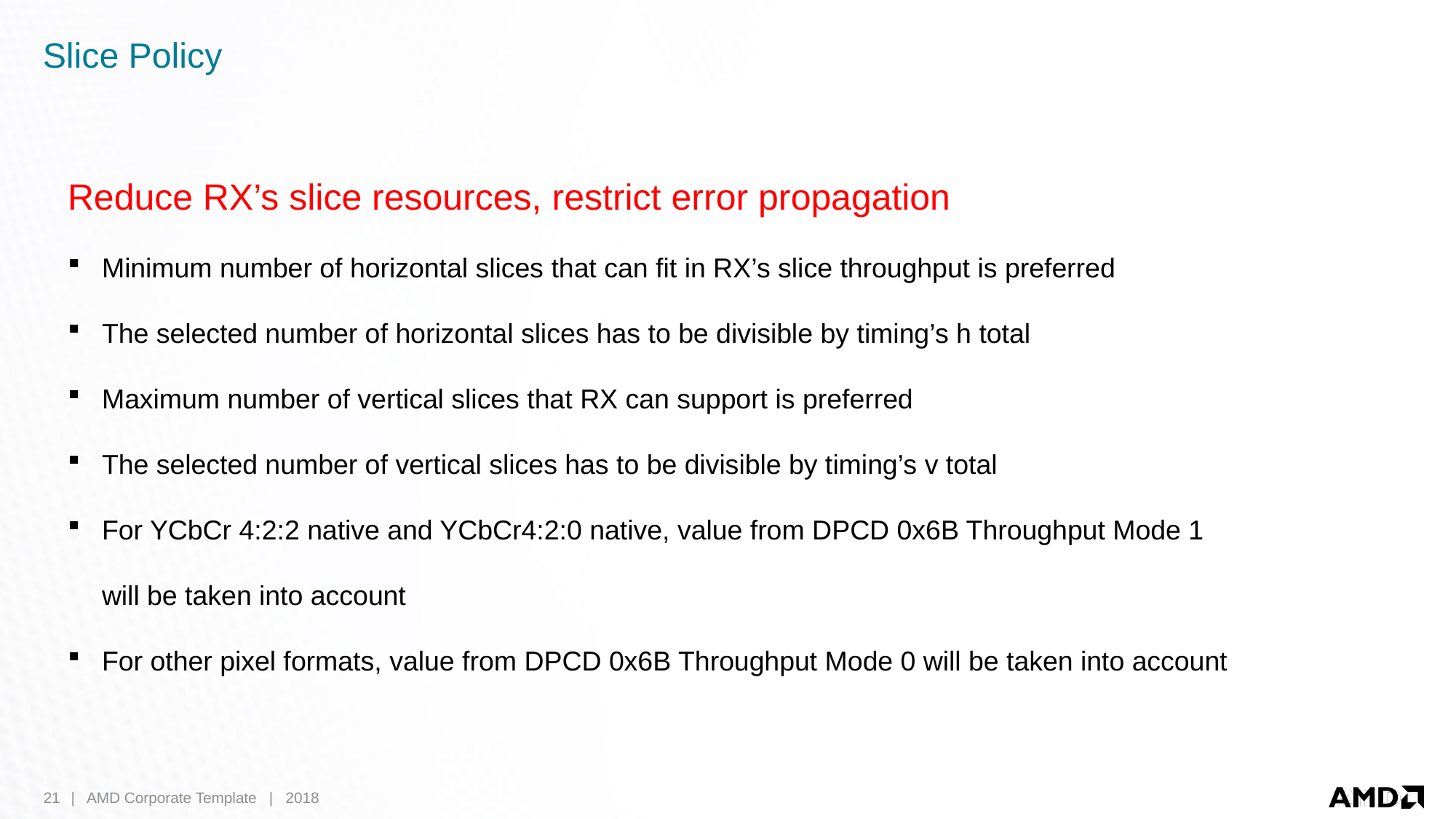

# Slice Policy
Reduce RX’s slice resources, restrict error propagation
Minimum number of horizontal slices that can fit in RX’s slice throughput is preferred
The selected number of horizontal slices has to be divisible by timing’s h total
Maximum number of vertical slices that RX can support is preferred
The selected number of vertical slices has to be divisible by timing’s v total
For YCbCr 4:2:2 native and YCbCr4:2:0 native, value from DPCD 0x6B Throughput Mode 1 will be taken into account
For other pixel formats, value from DPCD 0x6B Throughput Mode 0 will be taken into account

21
|   AMD Corporate Template   |   2018